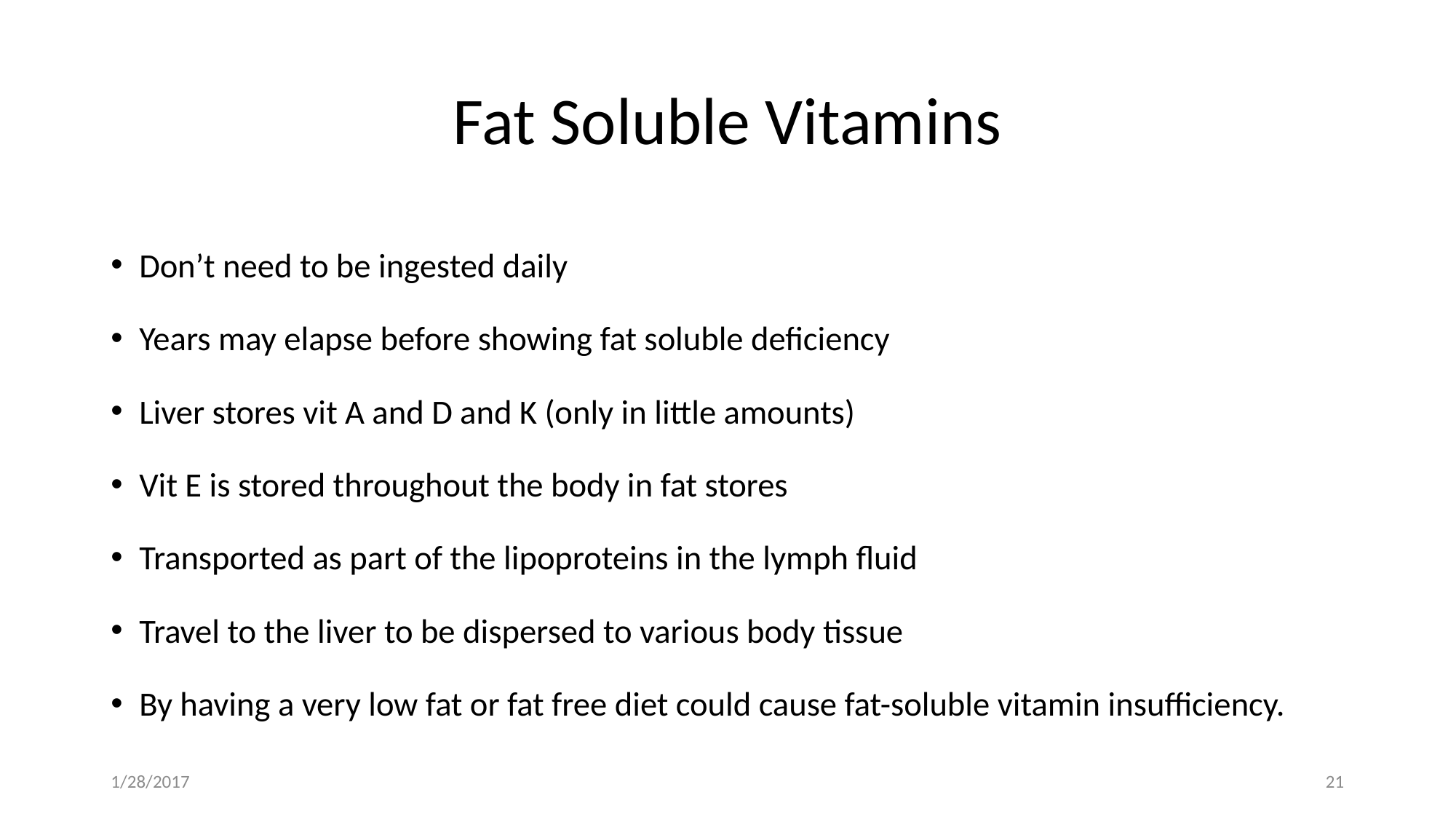

# Fat Soluble Vitamins
Don’t need to be ingested daily
Years may elapse before showing fat soluble deficiency
Liver stores vit A and D and K (only in little amounts)
Vit E is stored throughout the body in fat stores
Transported as part of the lipoproteins in the lymph fluid
Travel to the liver to be dispersed to various body tissue
By having a very low fat or fat free diet could cause fat-soluble vitamin insufficiency.

1/28/2017
21